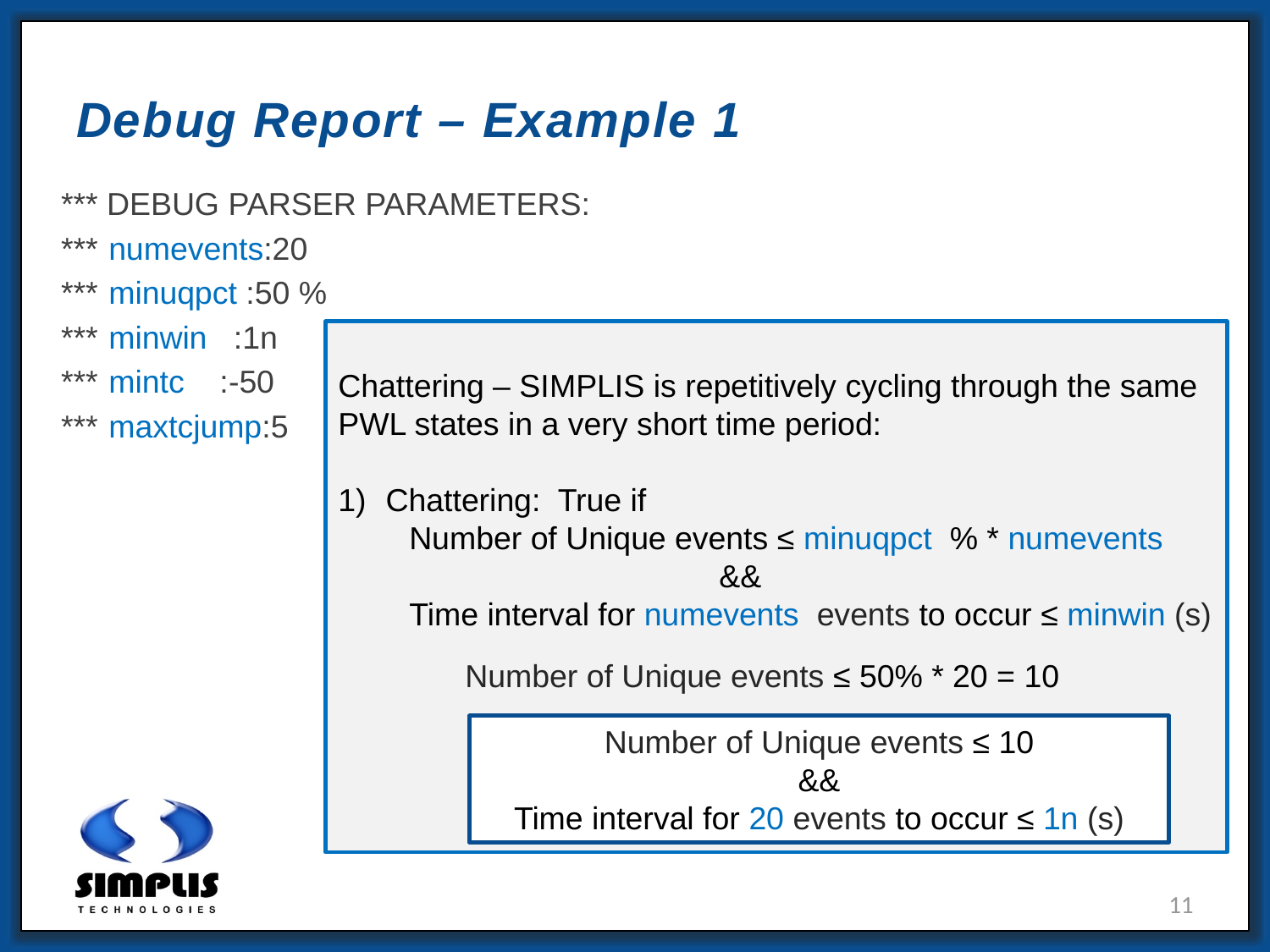

Debug Report – Example 1
*** DEBUG PARSER PARAMETERS:
*** 	numevents:20
*** 	minuqpct :50 %
*** 	minwin   :1n
*** 	mintc    :-50
*** 	maxtcjump:5

Chattering – SIMPLIS is repetitively cycling through the same PWL states in a very short time period:

Chattering:  True if
        Number of Unique events ≤ minuqpct  % * numevents
			&&
        Time interval for numevents  events to occur ≤ minwin (s)

	Number of Unique events ≤ 50% * 20 = 10

Number of Unique events ≤ 10
&&
Time interval for 20 events to occur ≤ 1n (s)
11